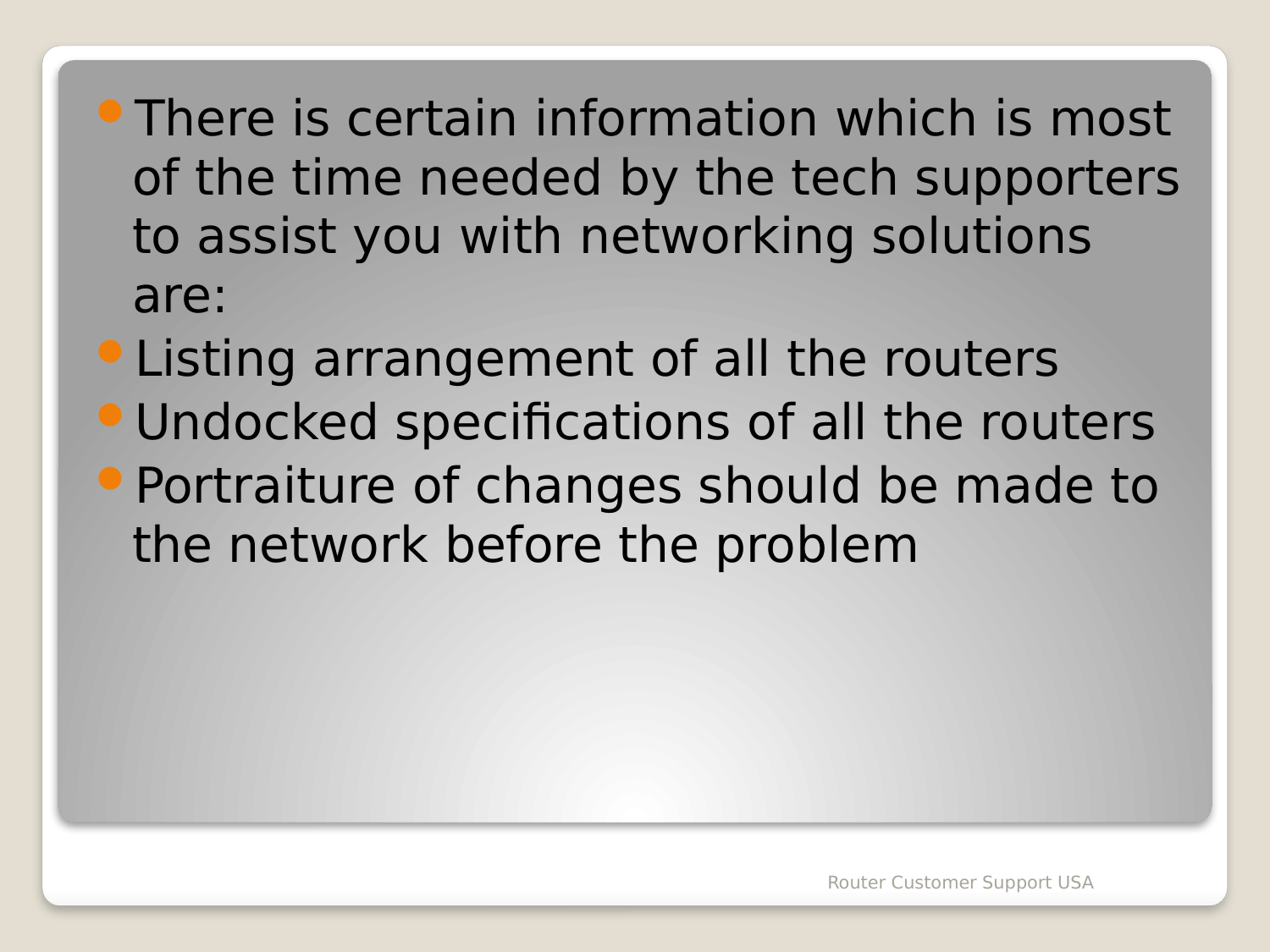

There is certain information which is most of the time needed by the tech supporters to assist you with networking solutions are:
Listing arrangement of all the routers
Undocked specifications of all the routers
Portraiture of changes should be made to the network before the problem
Router Customer Support USA